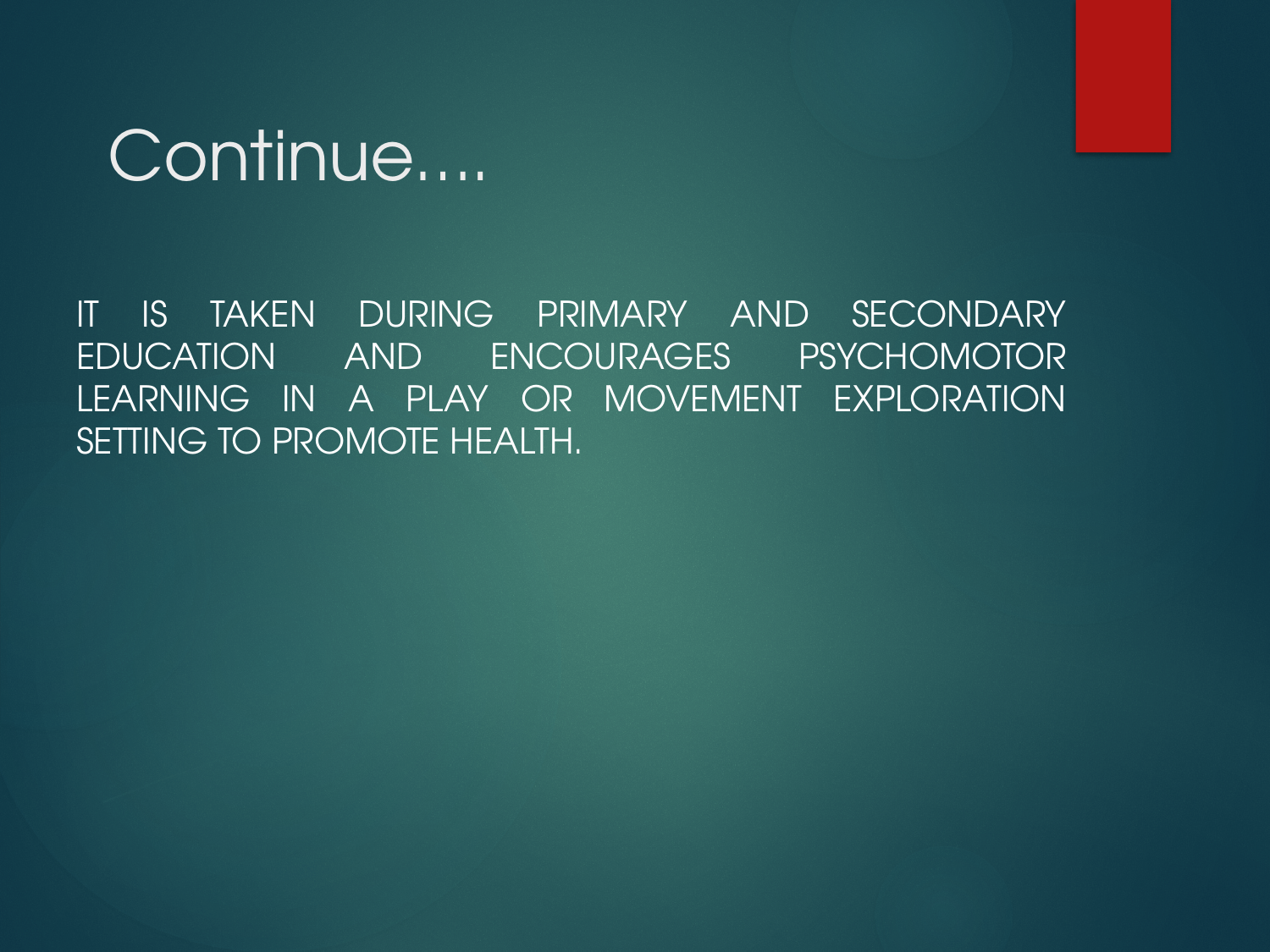

# Continue….
It is taken during primary and secondary education and encourages psychomotor learning in a play or movement exploration setting to promote health.